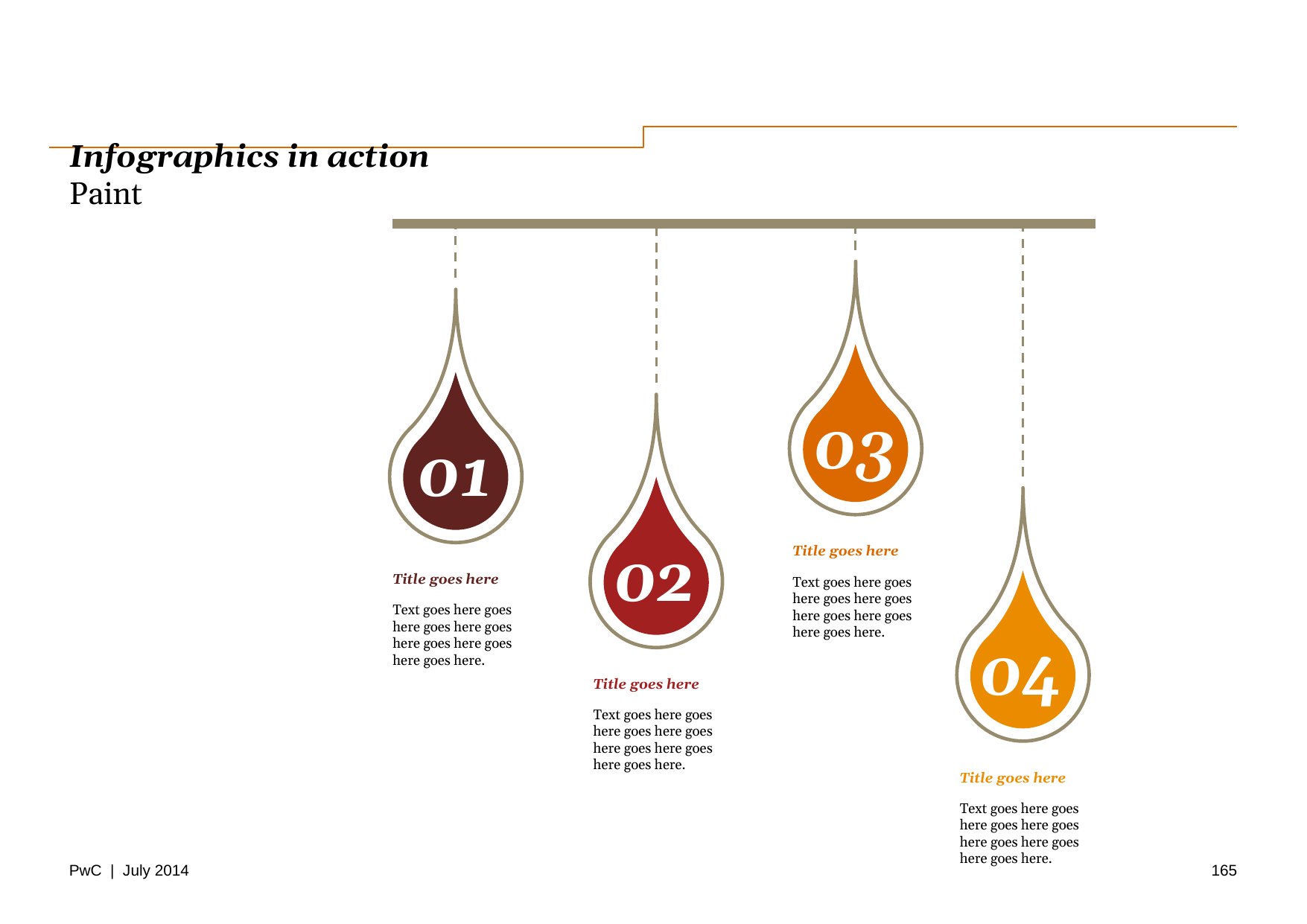

# Infographics in action Paint

03

01

02
Title goes here
Text goes here goes here goes here goes here goes here goes here goes here.
Title goes here
Text goes here goes here goes here goes here goes here goes here goes here.

04
Title goes here
Text goes here goes here goes here goes here goes here goes here goes here.
Title goes here
Text goes here goes here goes here goes here goes here goes here goes here.
165